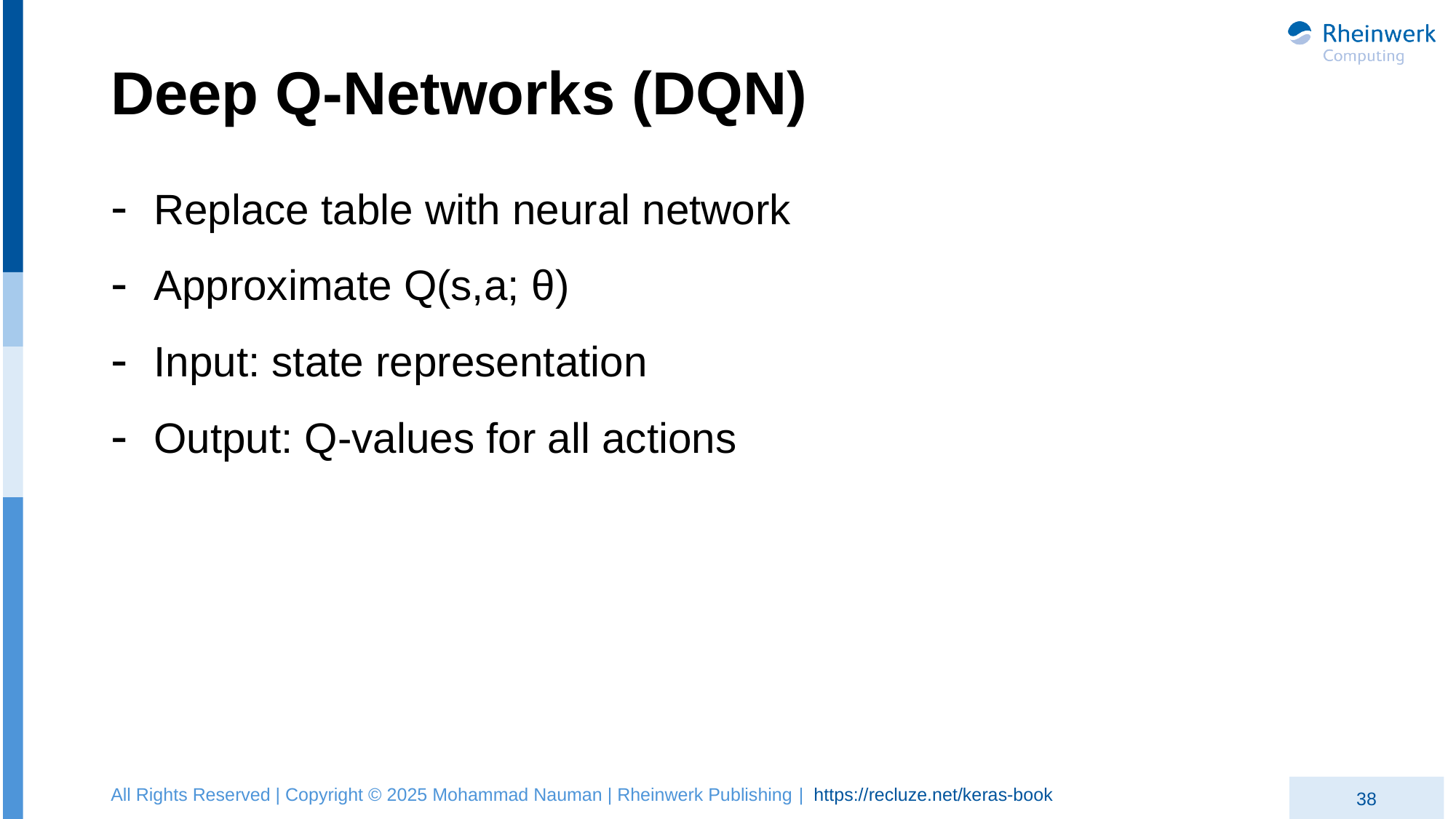

# Deep Q-Networks (DQN)
Replace table with neural network
Approximate Q(s,a; θ)
Input: state representation
Output: Q-values for all actions